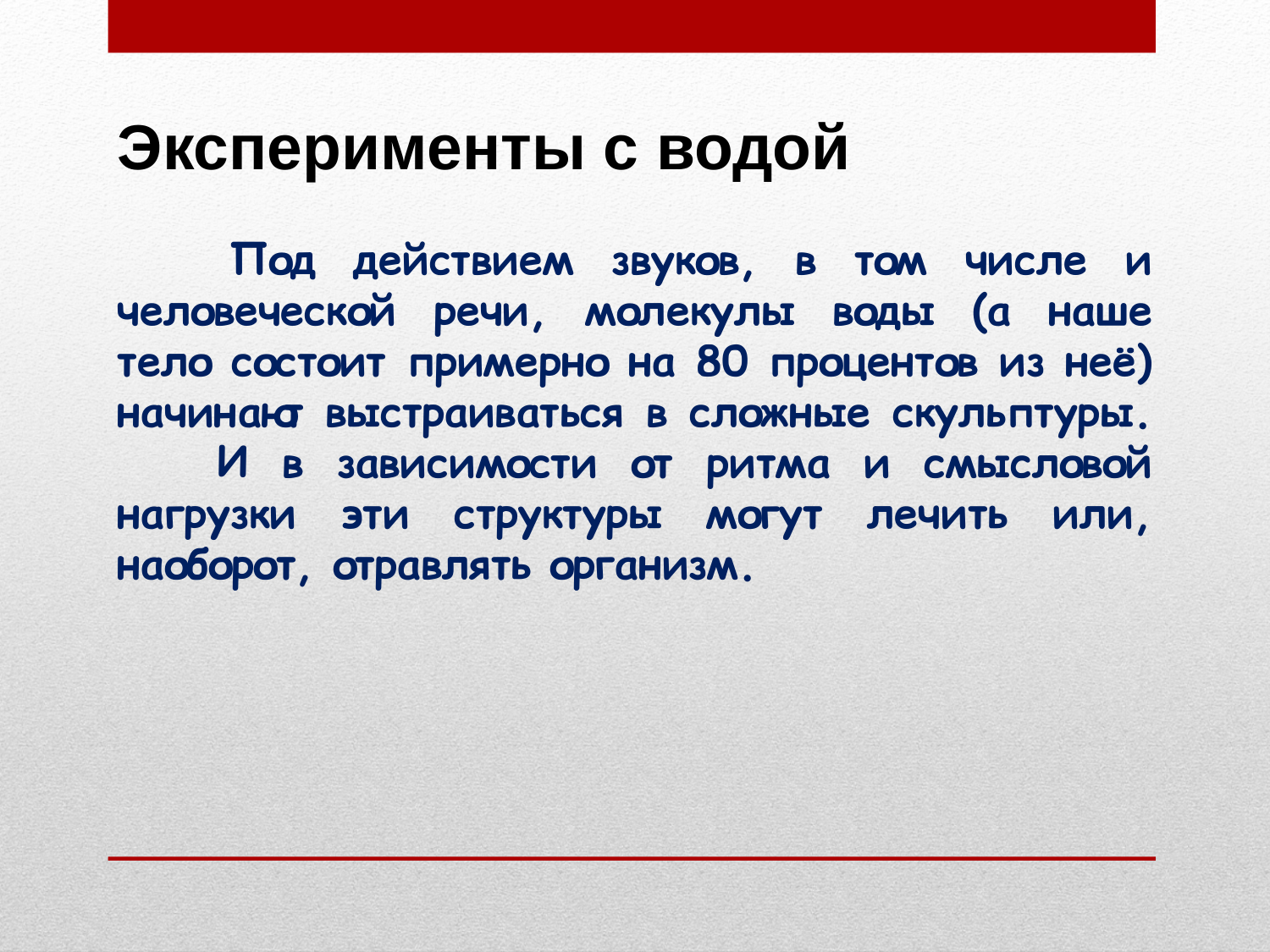

# Эксперименты с водой
   Под действием звуков, в том числе и человеческой речи, молекулы воды (а наше тело состоит примерно на 80 процентов из неё) начинают выстраиваться в сложные скульптуры.
   И в зависимости от ритма и смысловой нагрузки эти структуры могут лечить или, наоборот, отравлять организм.